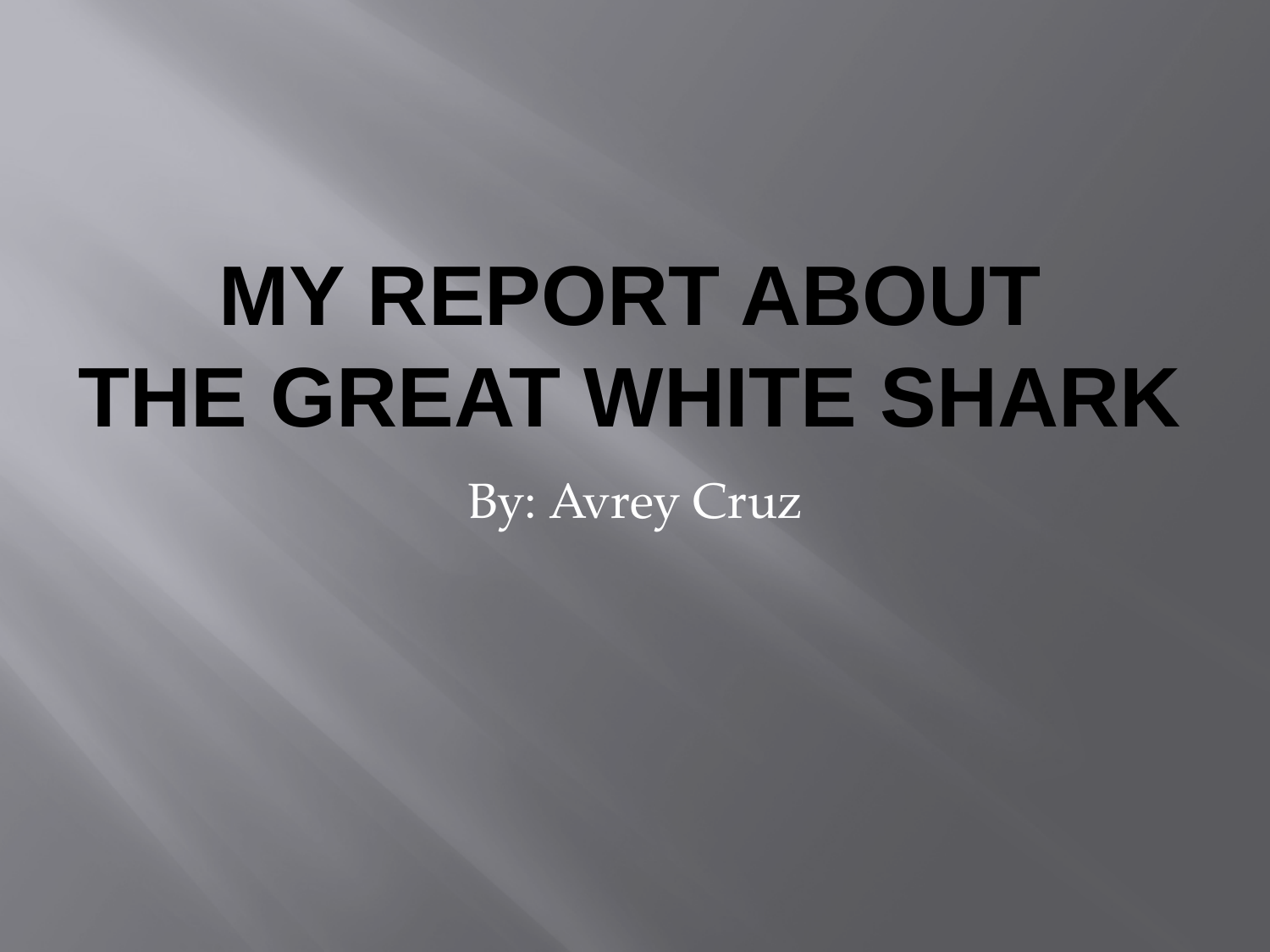

# My Report about the great white shark
By: Avrey Cruz